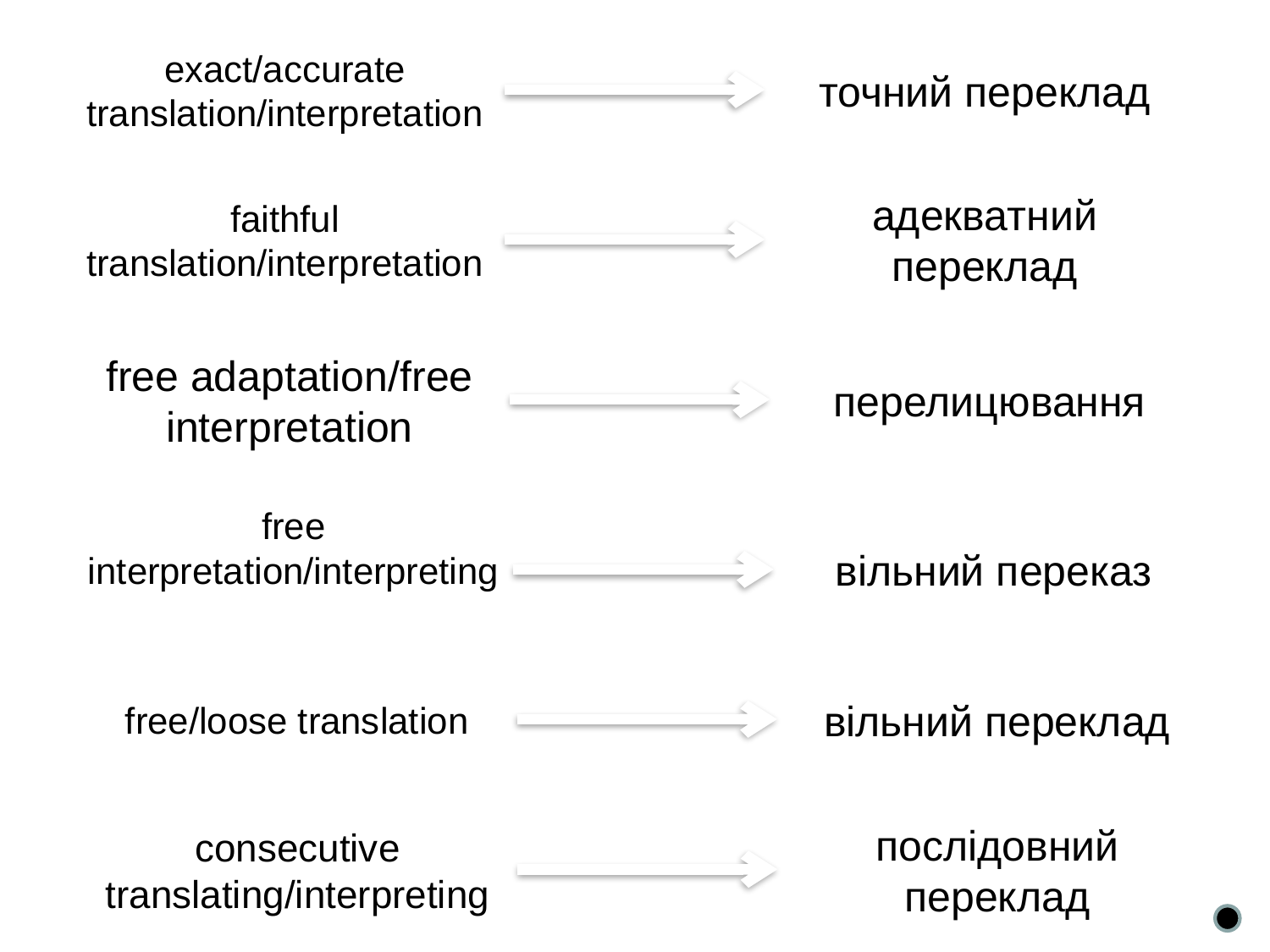

exact/accurate translation/interpretation
точний переклад
faithful translation/interpretation
адекватний переклад
free adaptation/free interpretation
перелицювання
free interpretation/interpreting
вільний переказ
free/loose translation
вільний переклад
consecutive translating/interpreting
послідовний переклад